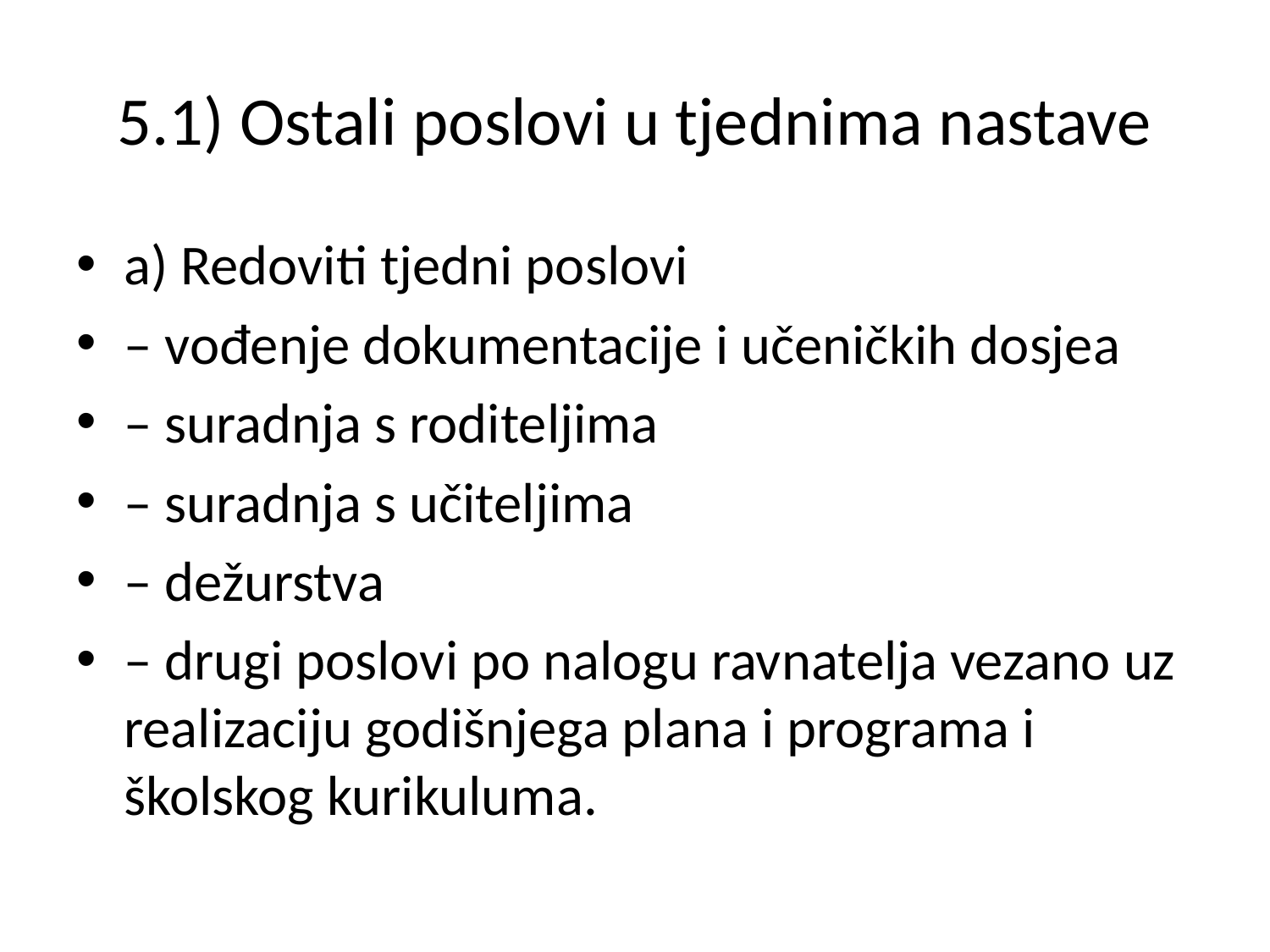

# 5.1) Ostali poslovi u tjednima nastave
a) Redoviti tjedni poslovi
– vođenje dokumentacije i učeničkih dosjea
– suradnja s roditeljima
– suradnja s učiteljima
– dežurstva
– drugi poslovi po nalogu ravnatelja vezano uz realizaciju godišnjega plana i programa i školskog kurikuluma.